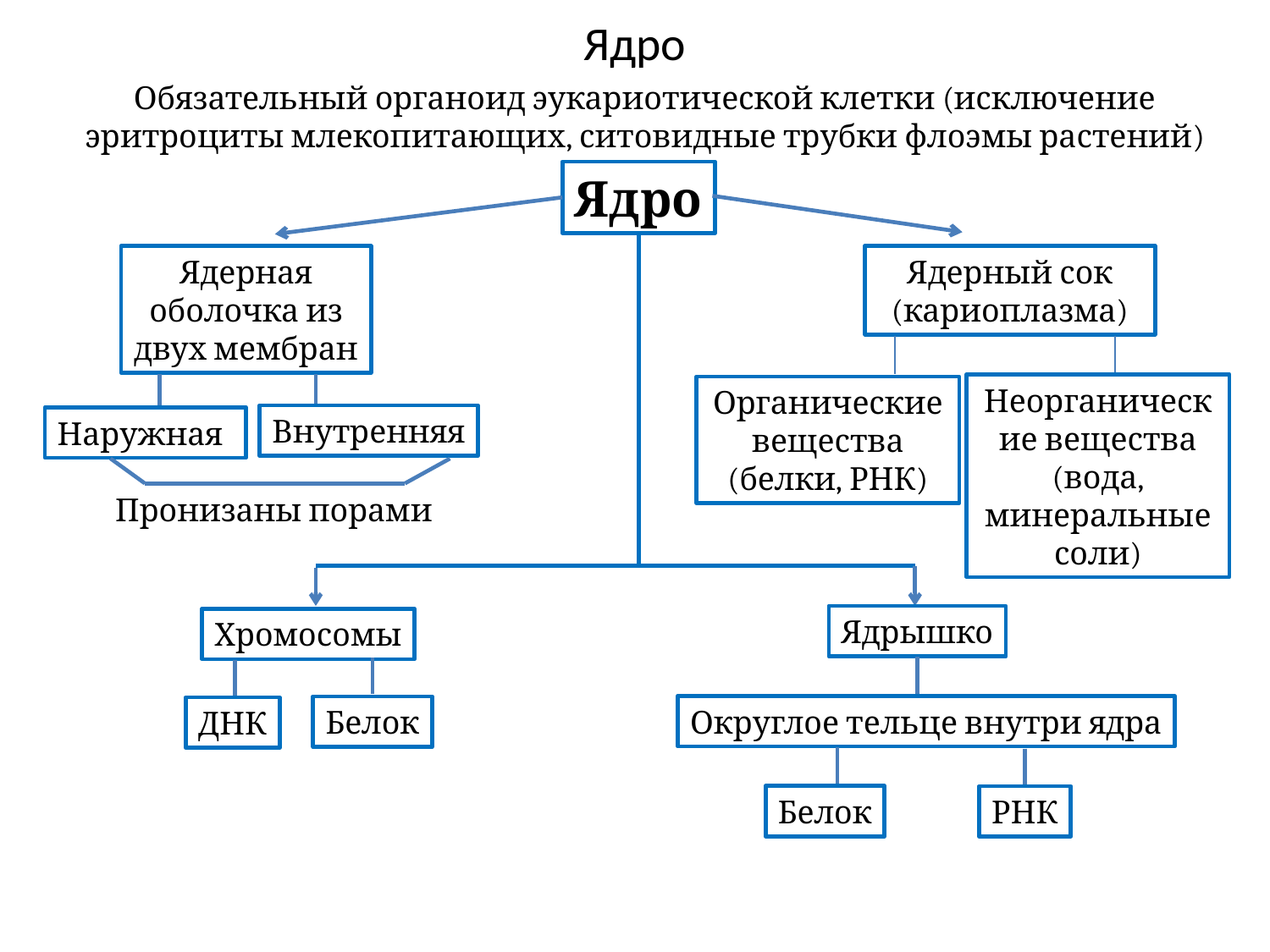

# Ядро
Обязательный органоид эукариотической клетки (исключение эритроциты млекопитающих, ситовидные трубки флоэмы растений)
Ядро
Ядерный сок (кариоплазма)
Ядерная оболочка из двух мембран
Неорганические вещества (вода, минеральные соли)
Органические вещества (белки, РНК)
Внутренняя
Наружная
Пронизаны порами
Ядрышко
Хромосомы
Округлое тельце внутри ядра
Белок
ДНК
Белок
РНК